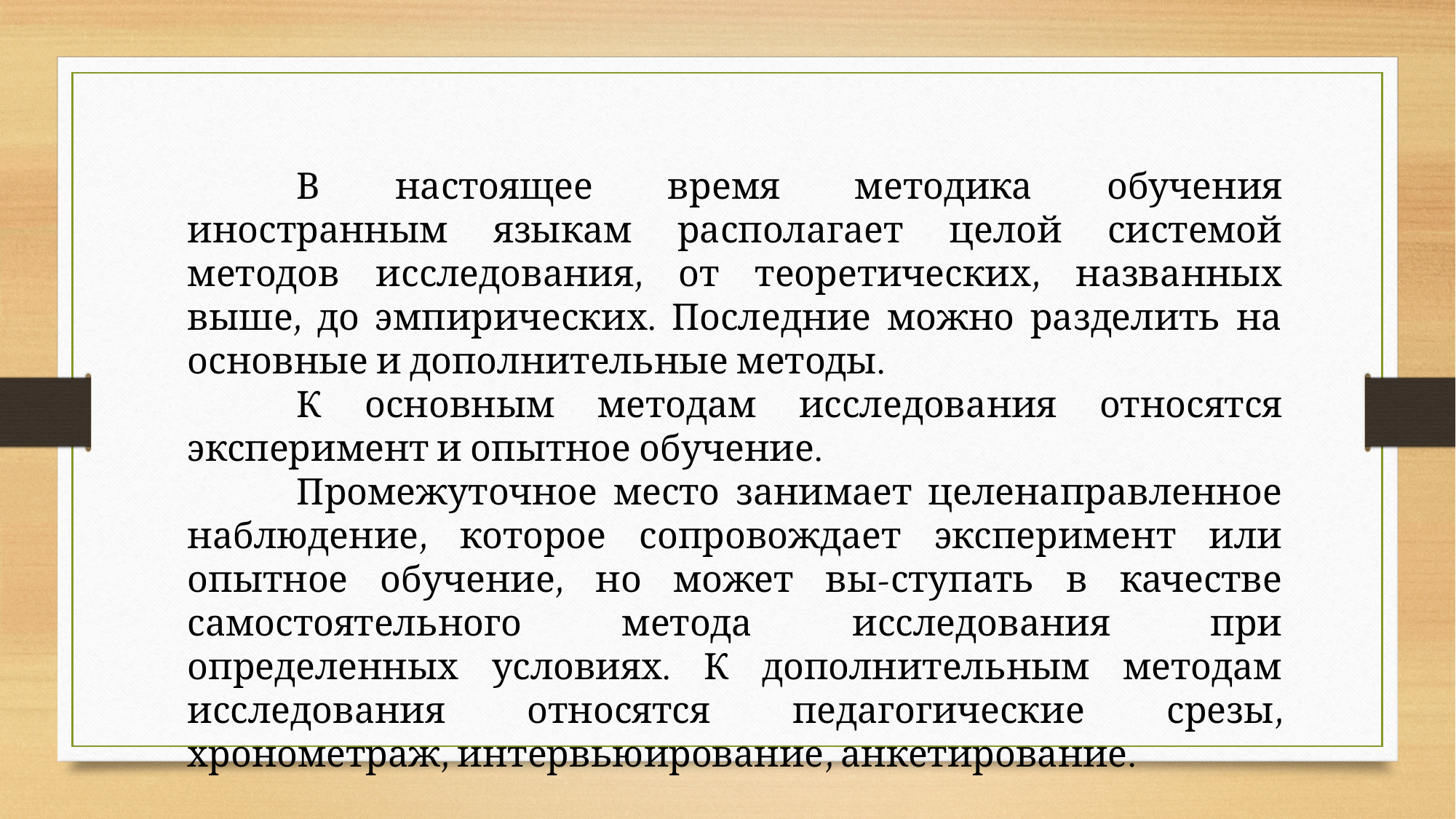

В настоящее время методика обучения иностранным языкам располагает целой системой методов исследования, от теоретических, названных выше, до эмпирических. Последние можно разделить на основные и дополнительные методы.
	К основным методам исследования относятся эксперимент и опытное обучение.
	Промежуточное место занимает целенаправленное наблюдение, которое сопровождает эксперимент или опытное обучение, но может вы-ступать в качестве самостоятельного метода исследования при определенных условиях. К дополнительным методам исследования относятся педагогические срезы, хронометраж, интервьюирование, анкетирование.